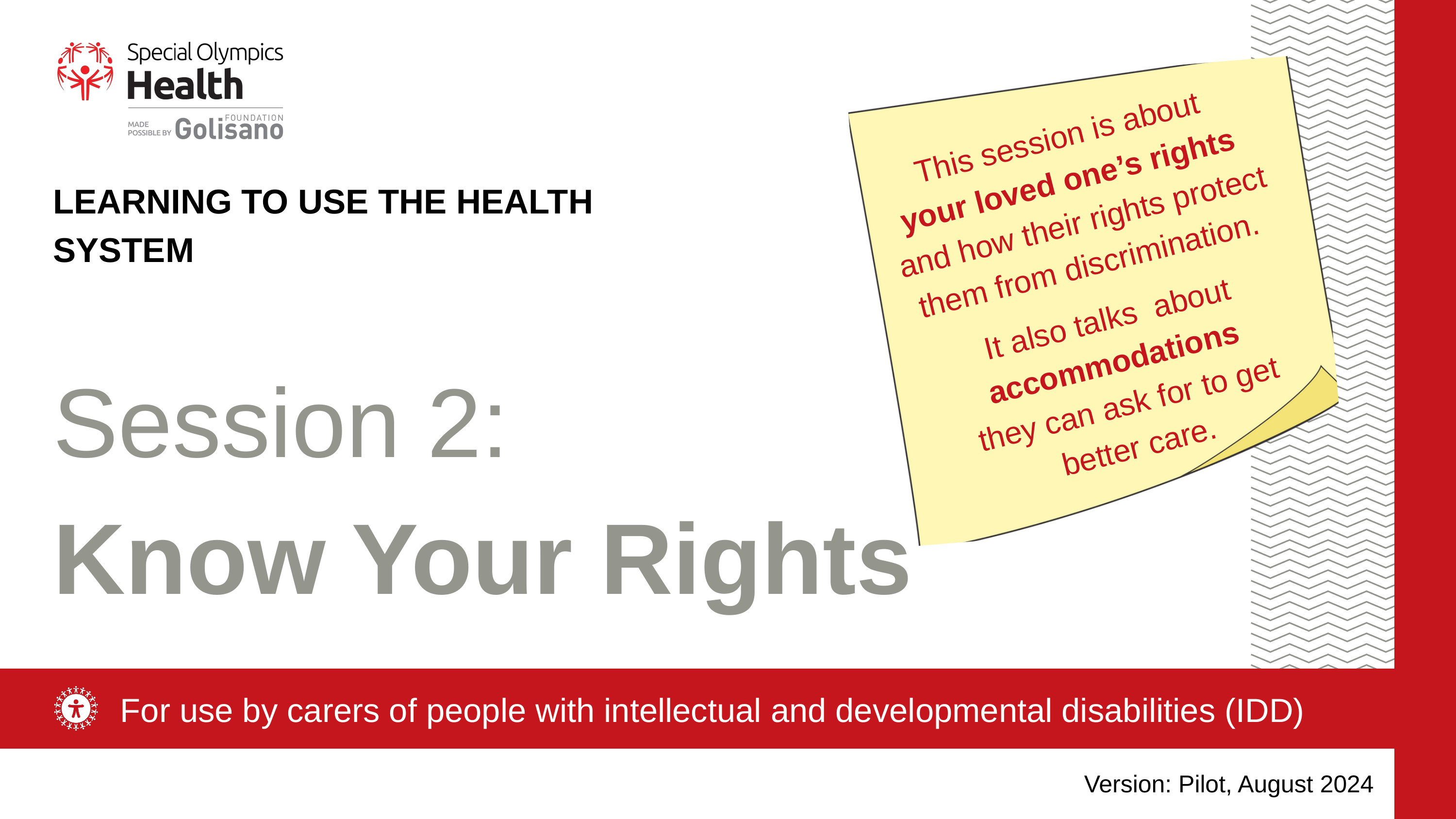

This session is about
your loved one’s rights
and how their rights protect them from discrimination.

It also talks  about accommodations
they can ask for to get better care.

LEARNING TO USE THE HEALTH SYSTEM

Session 2:

Know Your Rights

For use by carers of people with intellectual and developmental disabilities (IDD)

Version: Pilot, August 2024